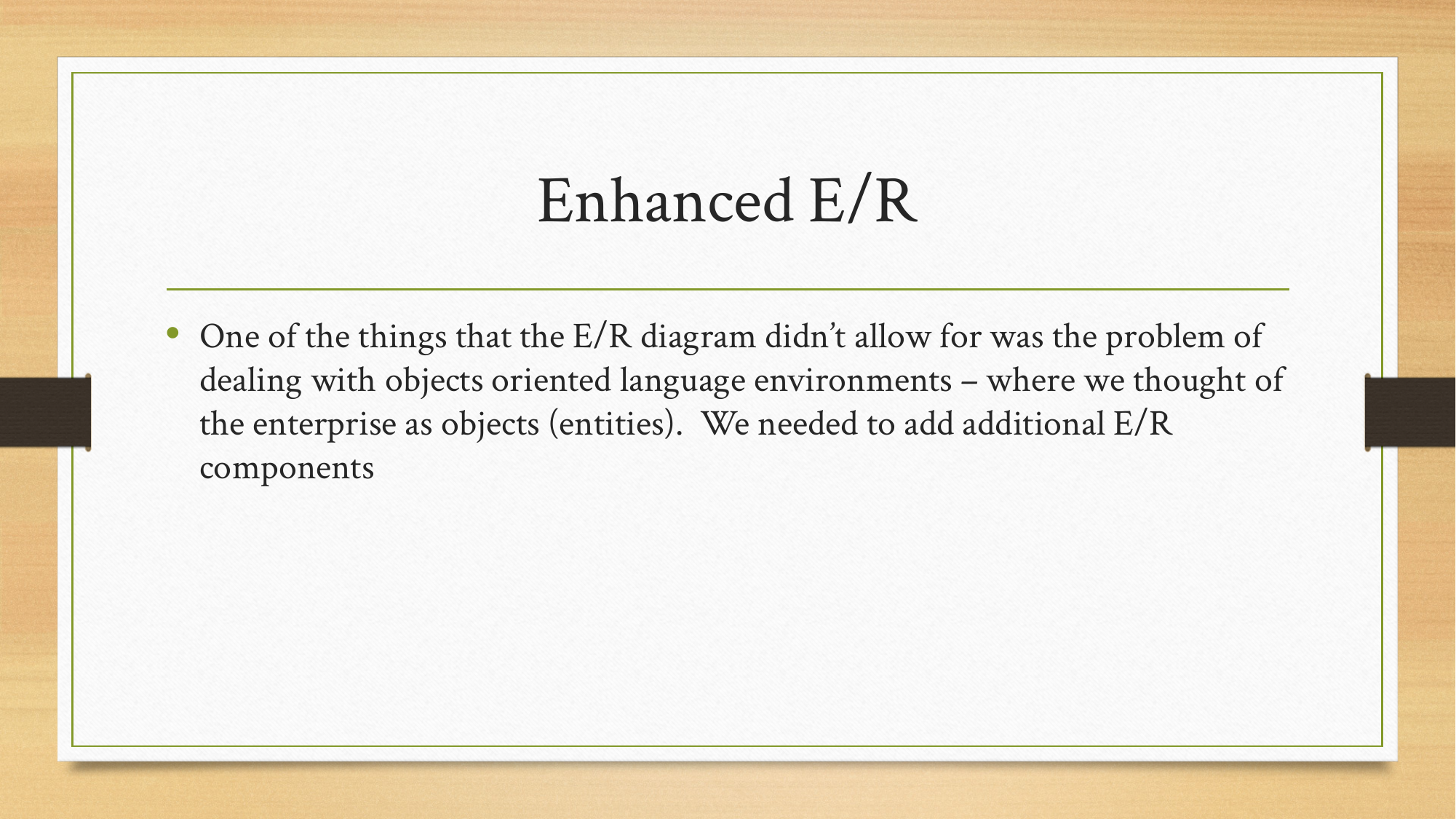

# Enhanced E/R
One of the things that the E/R diagram didn’t allow for was the problem of dealing with objects oriented language environments – where we thought of the enterprise as objects (entities).  We needed to add additional E/R components